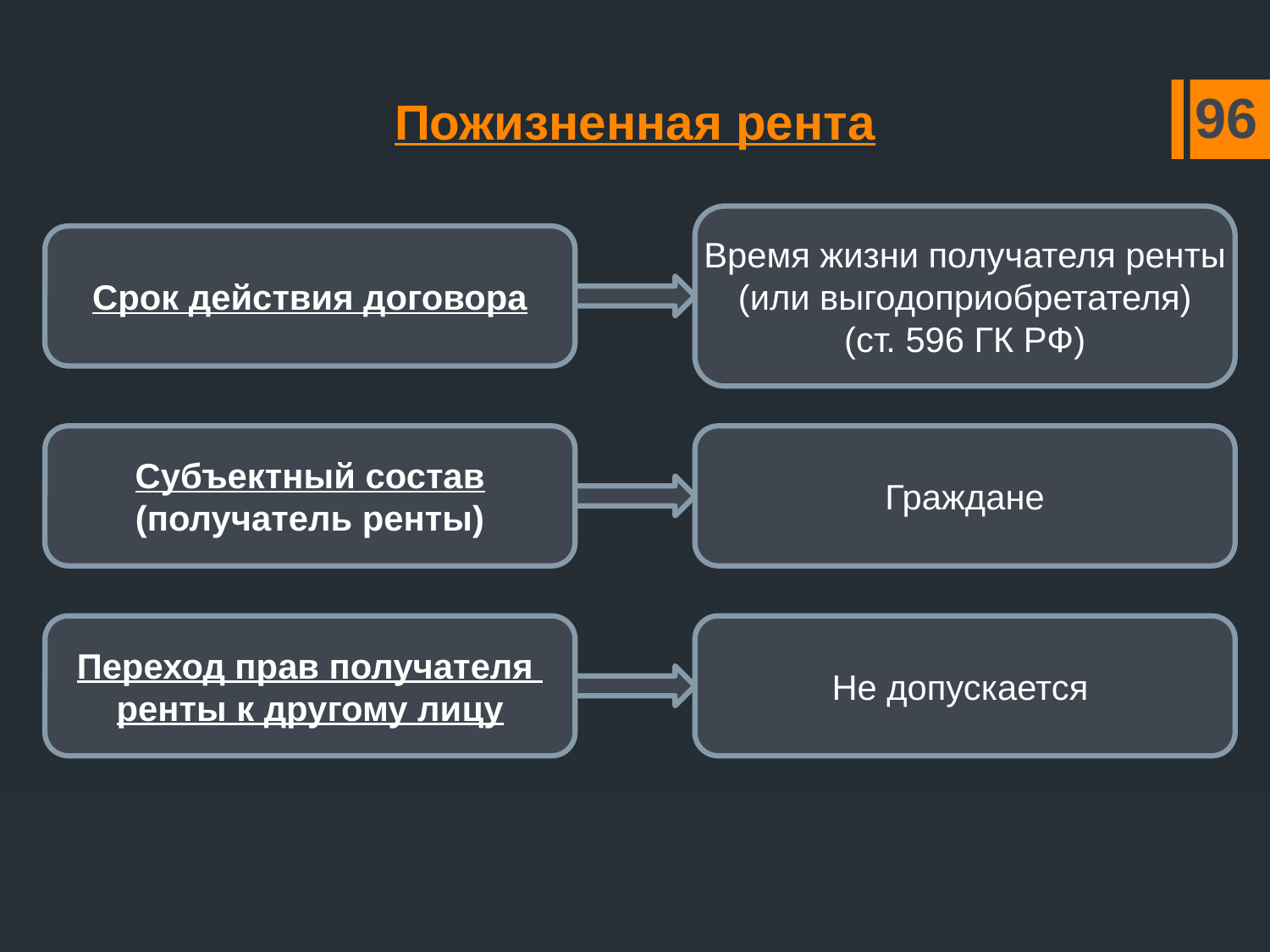

# Пожизненная рента
96
 Время жизни получателя ренты
(или выгодоприобретателя)
(ст. 596 ГК РФ)
Срок действия договора

Субъектный состав
(получатель ренты)
Граждане

Переход прав получателя
ренты к другому лицу
Не допускается